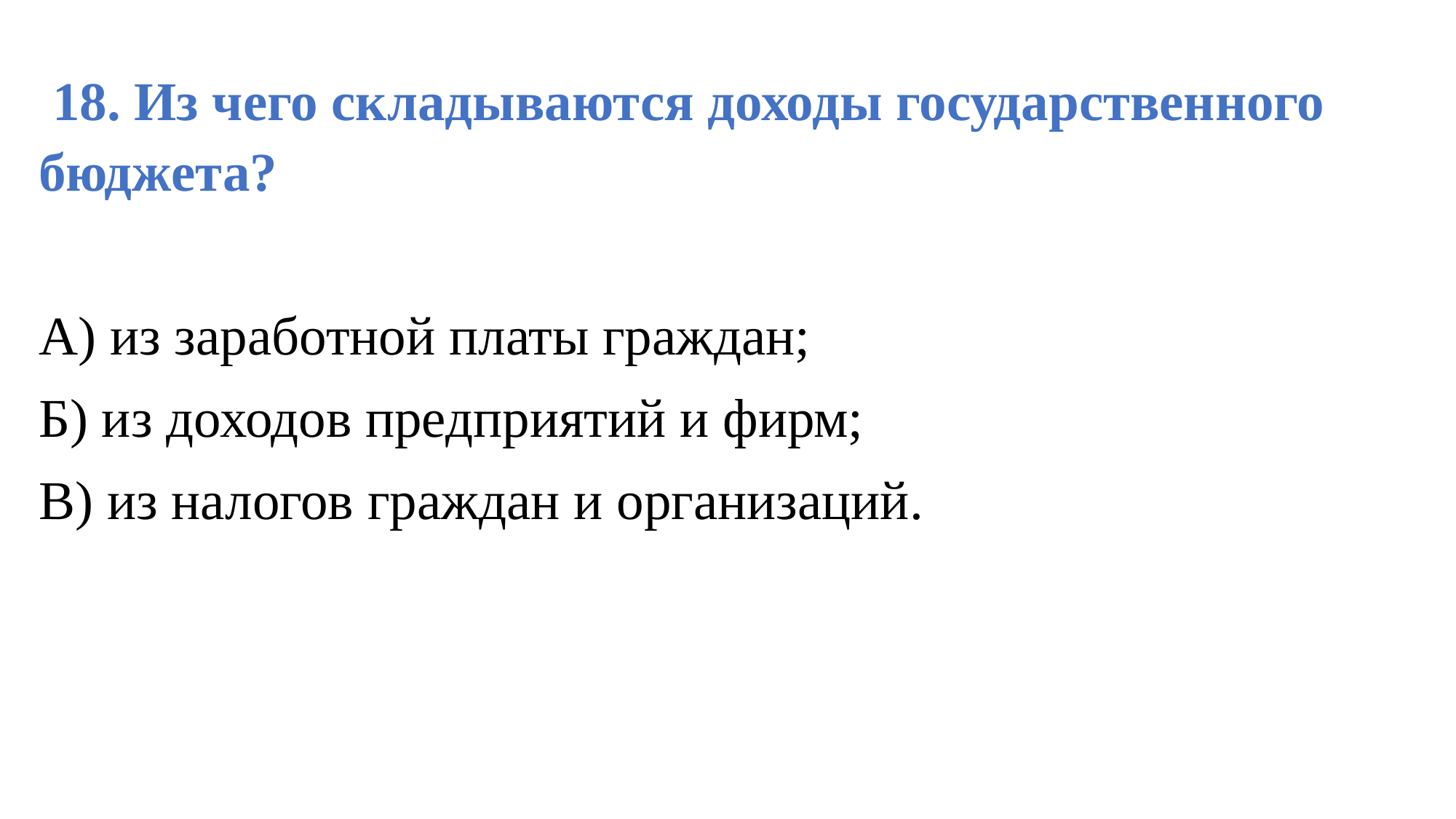

18. Из чего складываются доходы государственного бюджета?

А) из заработной платы граждан;
Б) из доходов предприятий и фирм;
В) из налогов граждан и организаций.